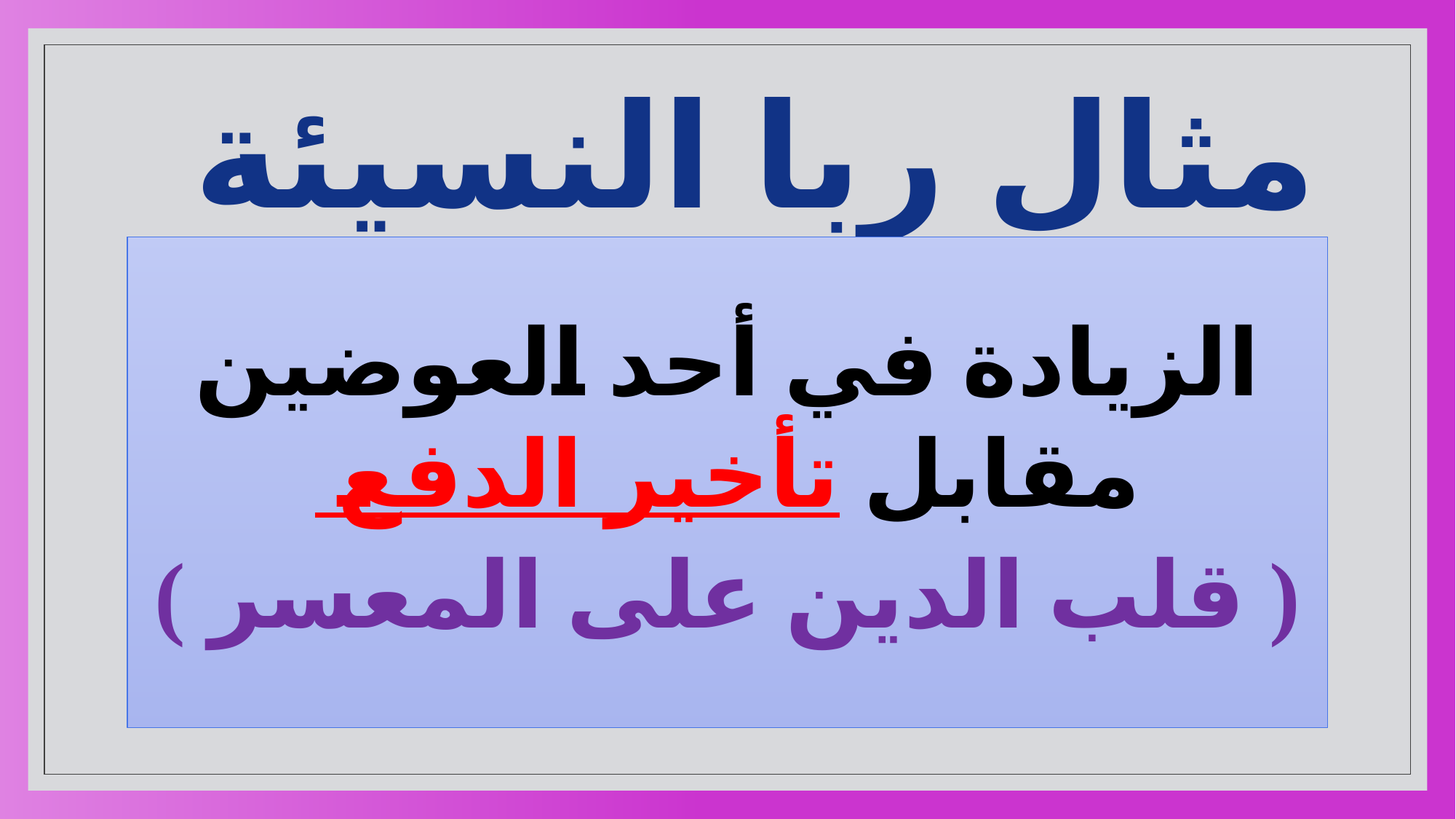

# مثال ربا النسيئة

الزيادة في أحد العوضين مقابل تأخير الدفع
( قلب الدين على المعسر )